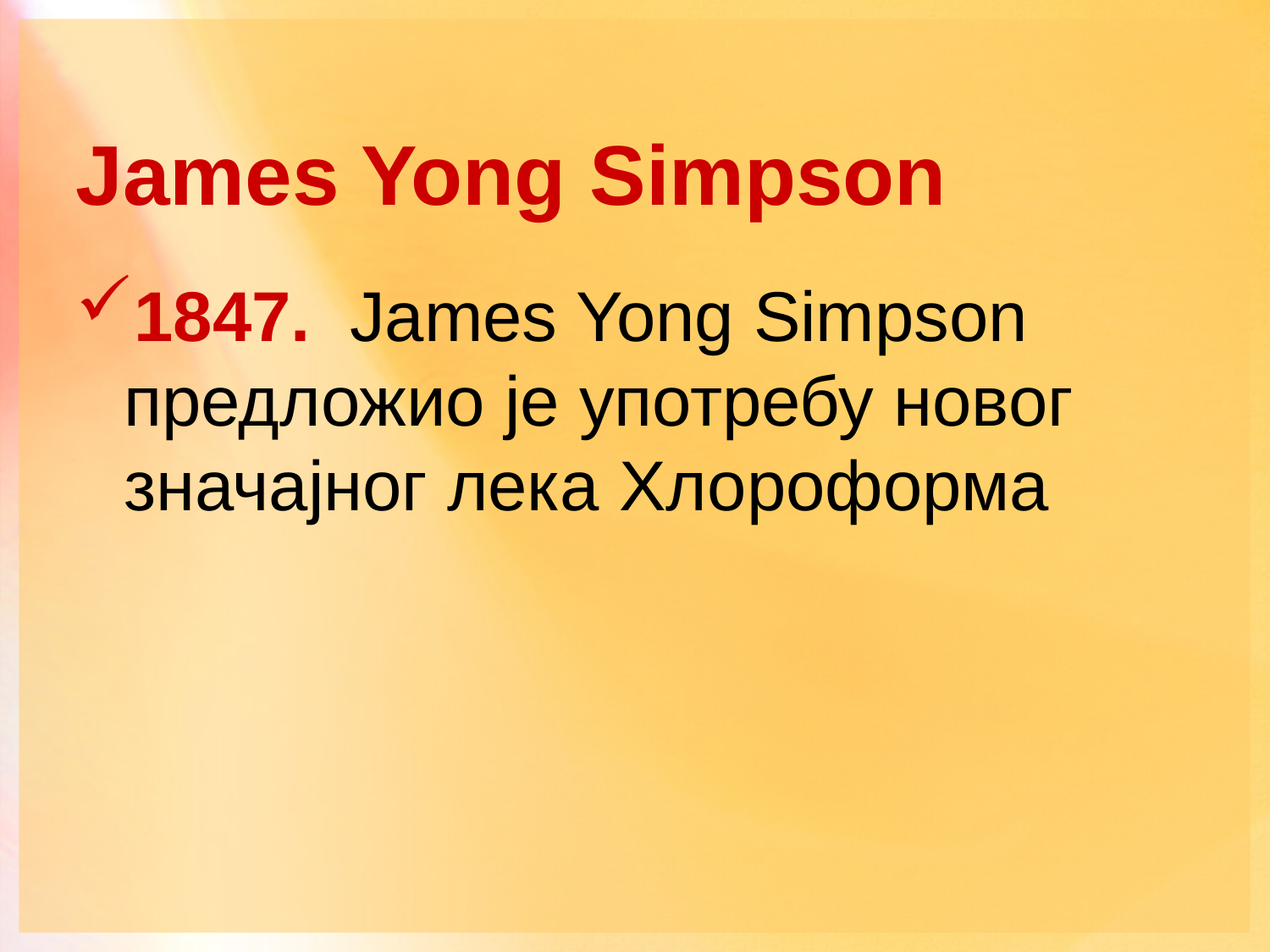

# James Yong Simpson

1847.  James Yong Simpson  предложио је употребу новог значајног лека Хлороформа